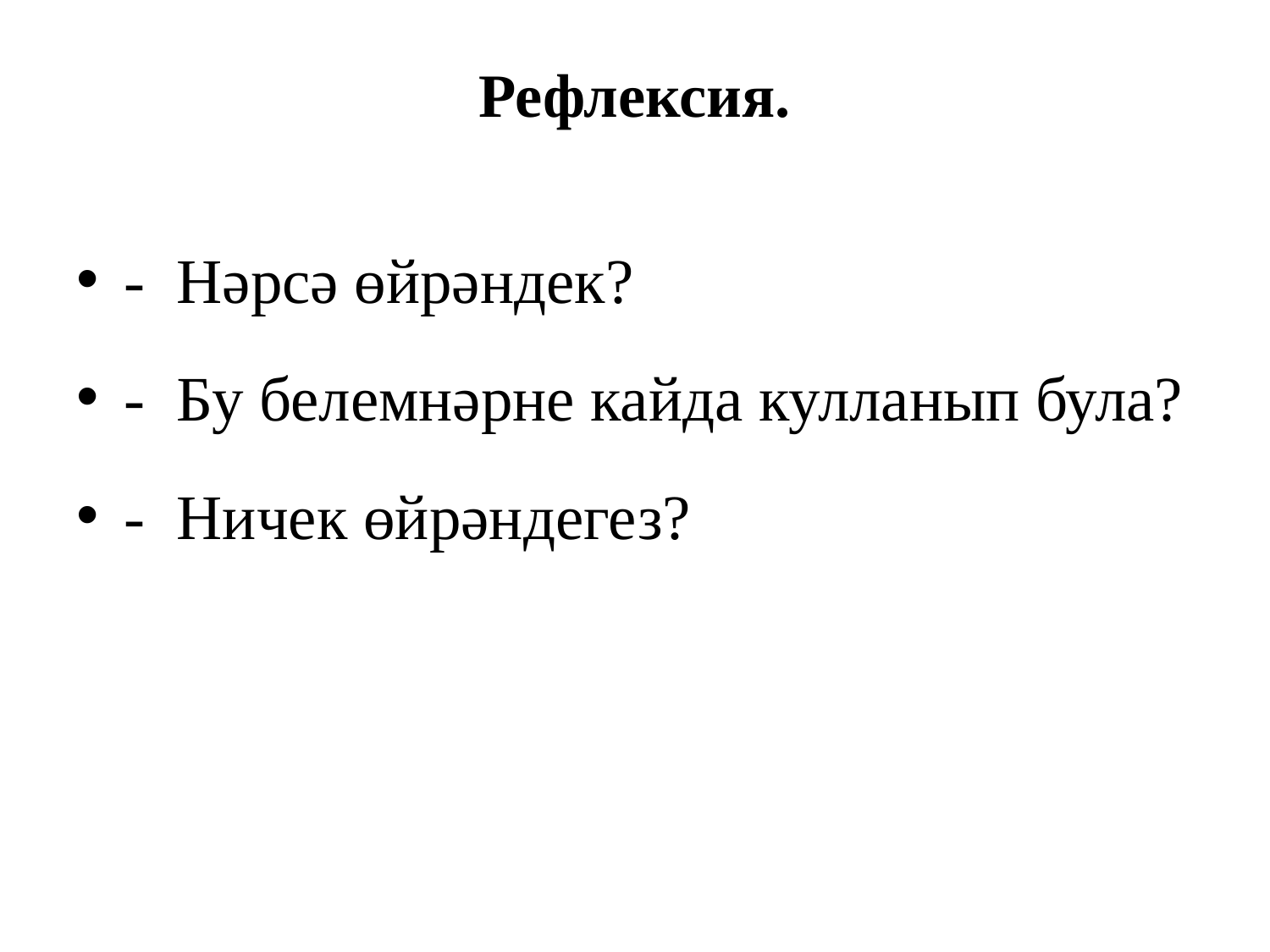

# Рефлексия.
-  Нәрсә өйрәндек?
-  Бу белемнәрне кайда кулланып була?
-  Ничек өйрәндегез?